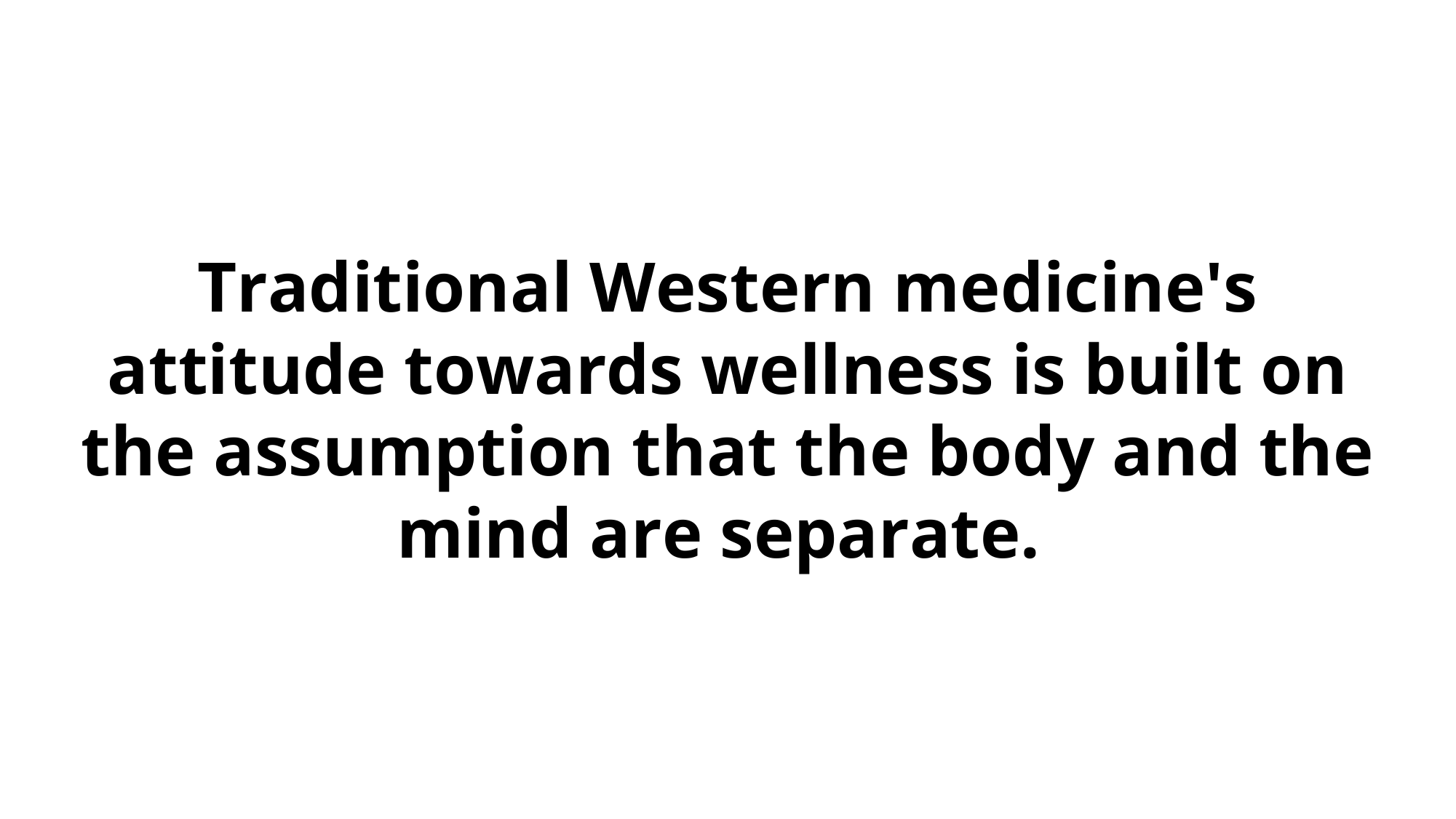

Traditional Western medicine's attitude towards wellness is built on the assumption that the body and the mind are separate.